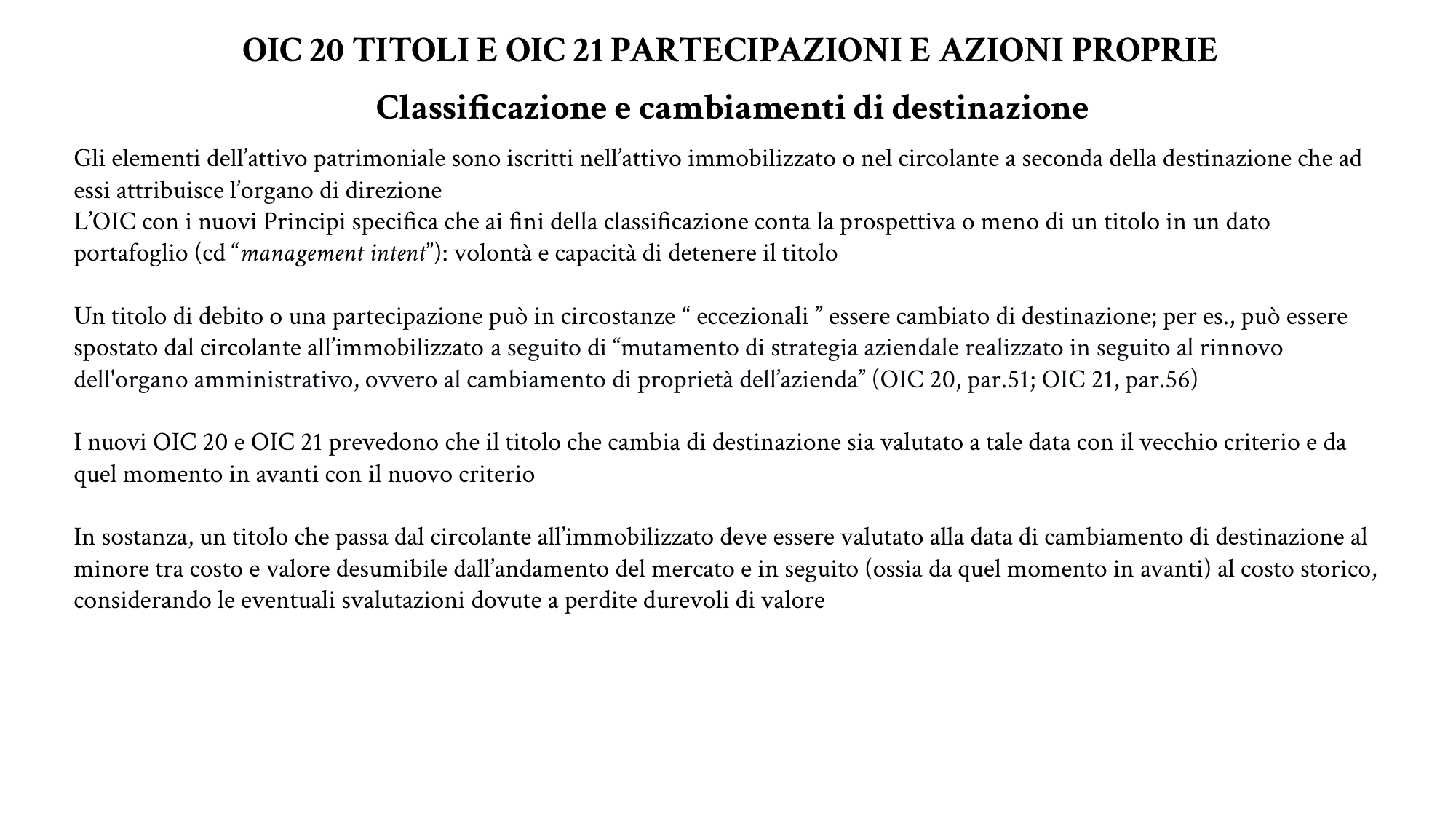

OIC 20 TITOLI E OIC 21 PARTECIPAZIONI E AZIONI PROPRIE
Classificazione e cambiamenti di destinazione
Gli elementi dell’attivo patrimoniale sono iscritti nell’attivo immobilizzato o nel circolante a seconda della destinazione che ad essi attribuisce l’organo di direzione
L’OIC con i nuovi Principi specifica che ai fini della classificazione conta la prospettiva o meno di un titolo in un dato portafoglio (cd “management intent”): volontà e capacità di detenere il titolo

Un titolo di debito o una partecipazione può in circostanze “ eccezionali ” essere cambiato di destinazione; per es., può essere spostato dal circolante all’immobilizzato a seguito di “mutamento di strategia aziendale realizzato in seguito al rinnovo dell'organo amministrativo, ovvero al cambiamento di proprietà dell’azienda” (OIC 20, par.51; OIC 21, par.56)

I nuovi OIC 20 e OIC 21 prevedono che il titolo che cambia di destinazione sia valutato a tale data con il vecchio criterio e da quel momento in avanti con il nuovo criterio

In sostanza, un titolo che passa dal circolante all’immobilizzato deve essere valutato alla data di cambiamento di destinazione al minore tra costo e valore desumibile dall’andamento del mercato e in seguito (ossia da quel momento in avanti) al costo storico, considerando le eventuali svalutazioni dovute a perdite durevoli di valore